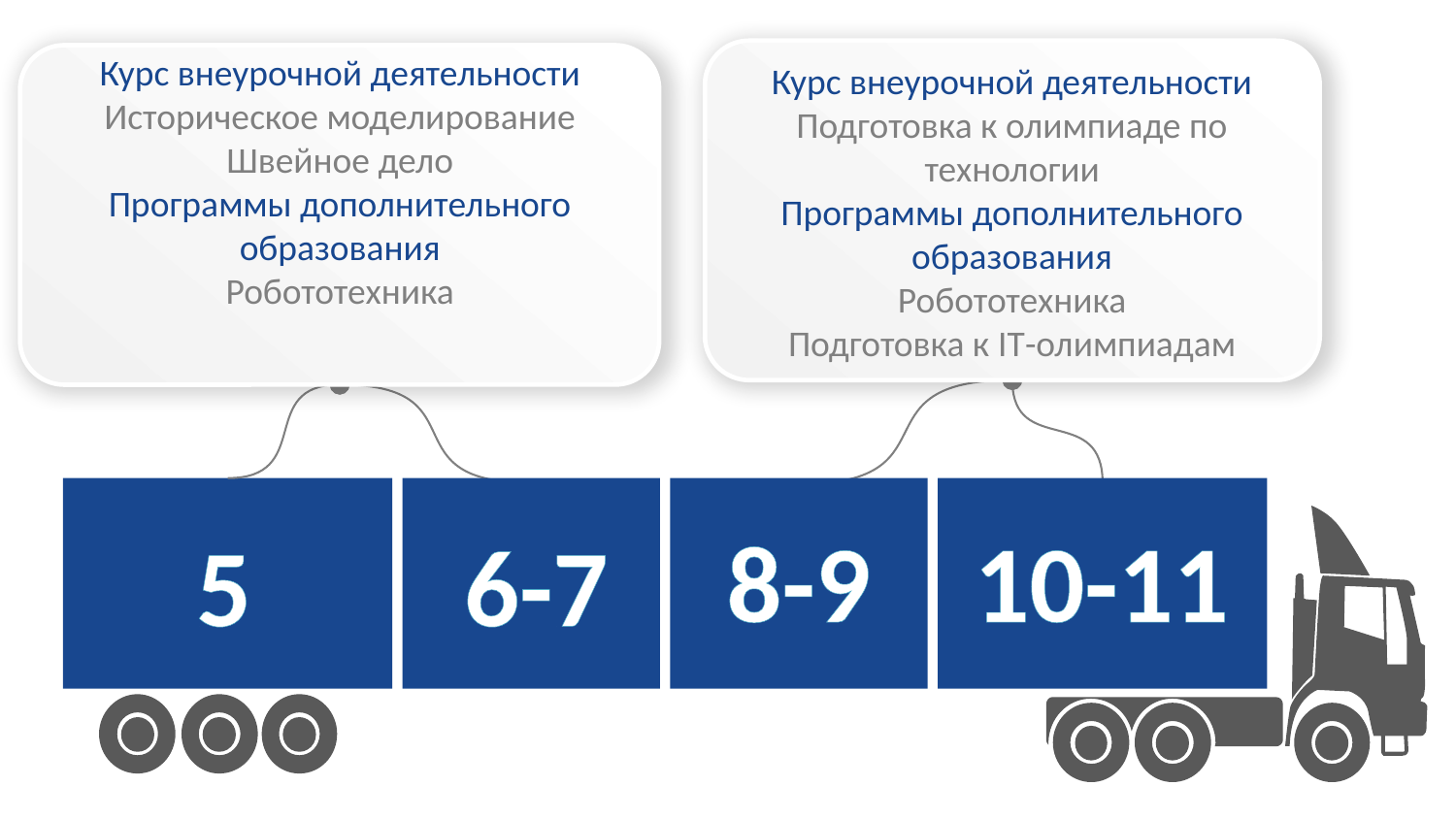

Курс внеурочной деятельности
Историческое моделирование
Швейное дело
Программы дополнительного образования
Робототехника

Курс внеурочной деятельности
Подготовка к олимпиаде по технологии
Программы дополнительного образования
Робототехника
Подготовка к IT-олимпиадам

8-9
10-11
5
6-7